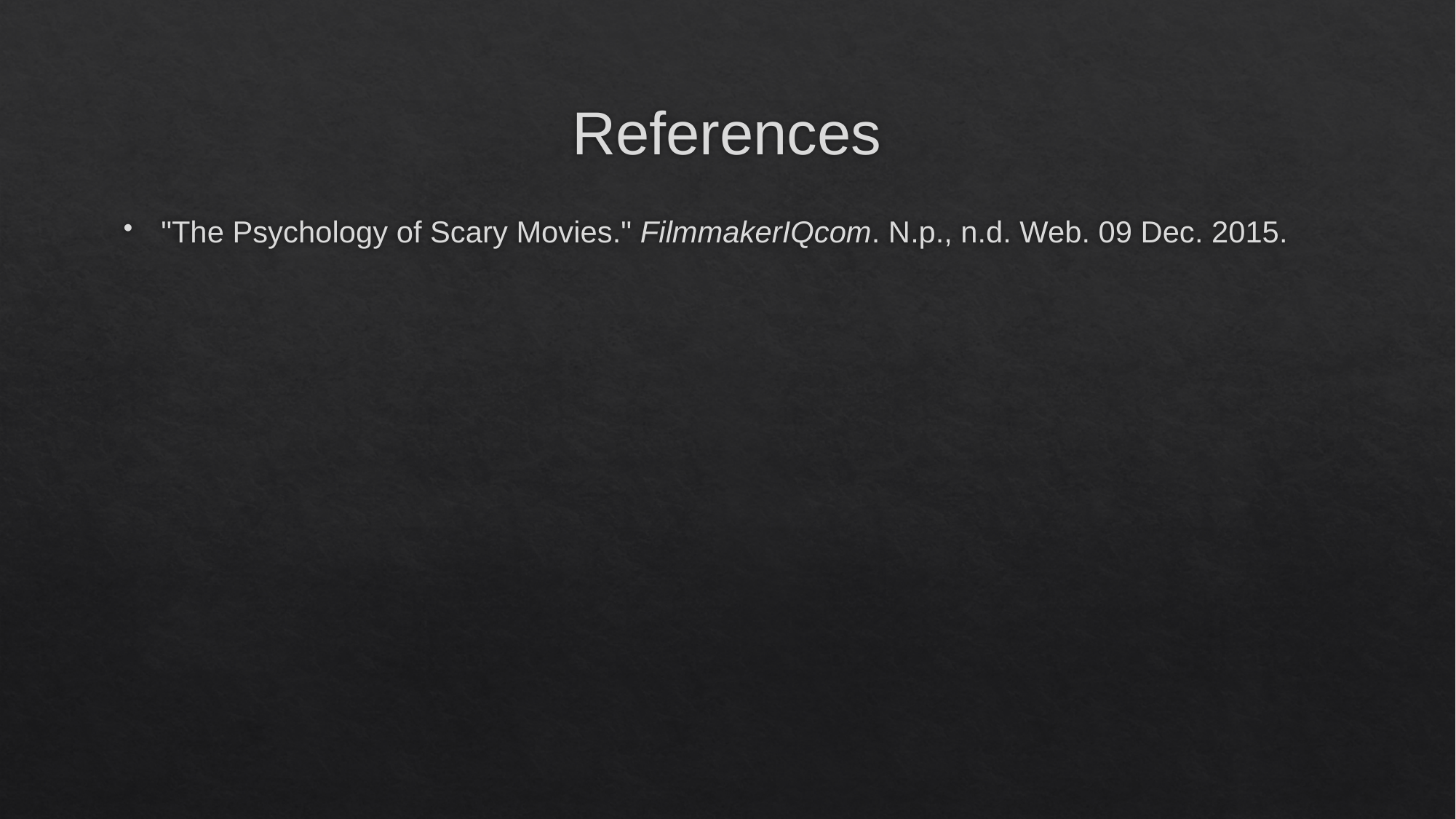

# References
"The Psychology of Scary Movies." FilmmakerIQcom. N.p., n.d. Web. 09 Dec. 2015.